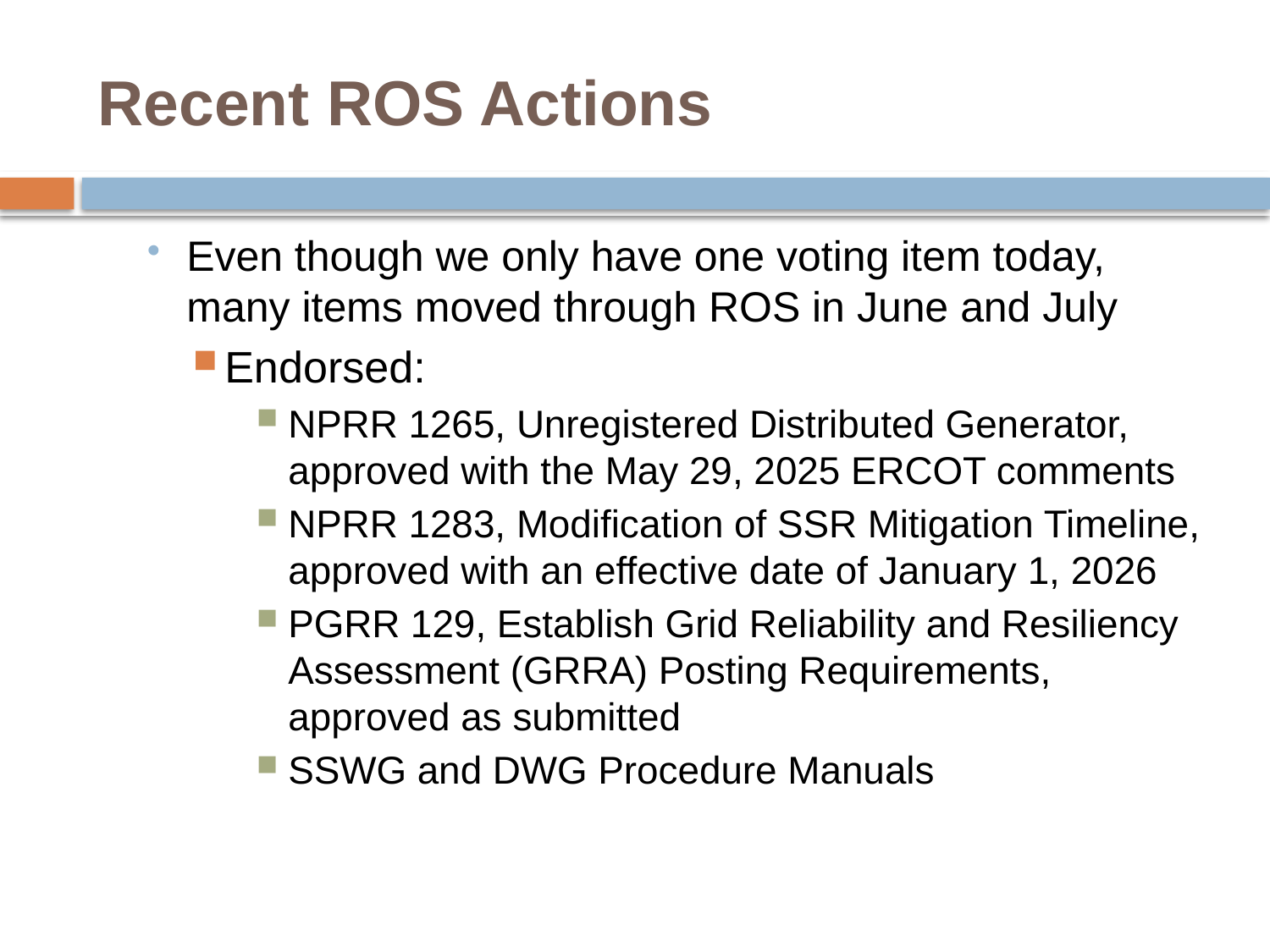

# Recent ROS Actions
Even though we only have one voting item today, many items moved through ROS in June and July
Endorsed:
NPRR 1265, Unregistered Distributed Generator, approved with the May 29, 2025 ERCOT comments
NPRR 1283, Modification of SSR Mitigation Timeline, approved with an effective date of January 1, 2026
PGRR 129, Establish Grid Reliability and Resiliency Assessment (GRRA) Posting Requirements, approved as submitted
SSWG and DWG Procedure Manuals